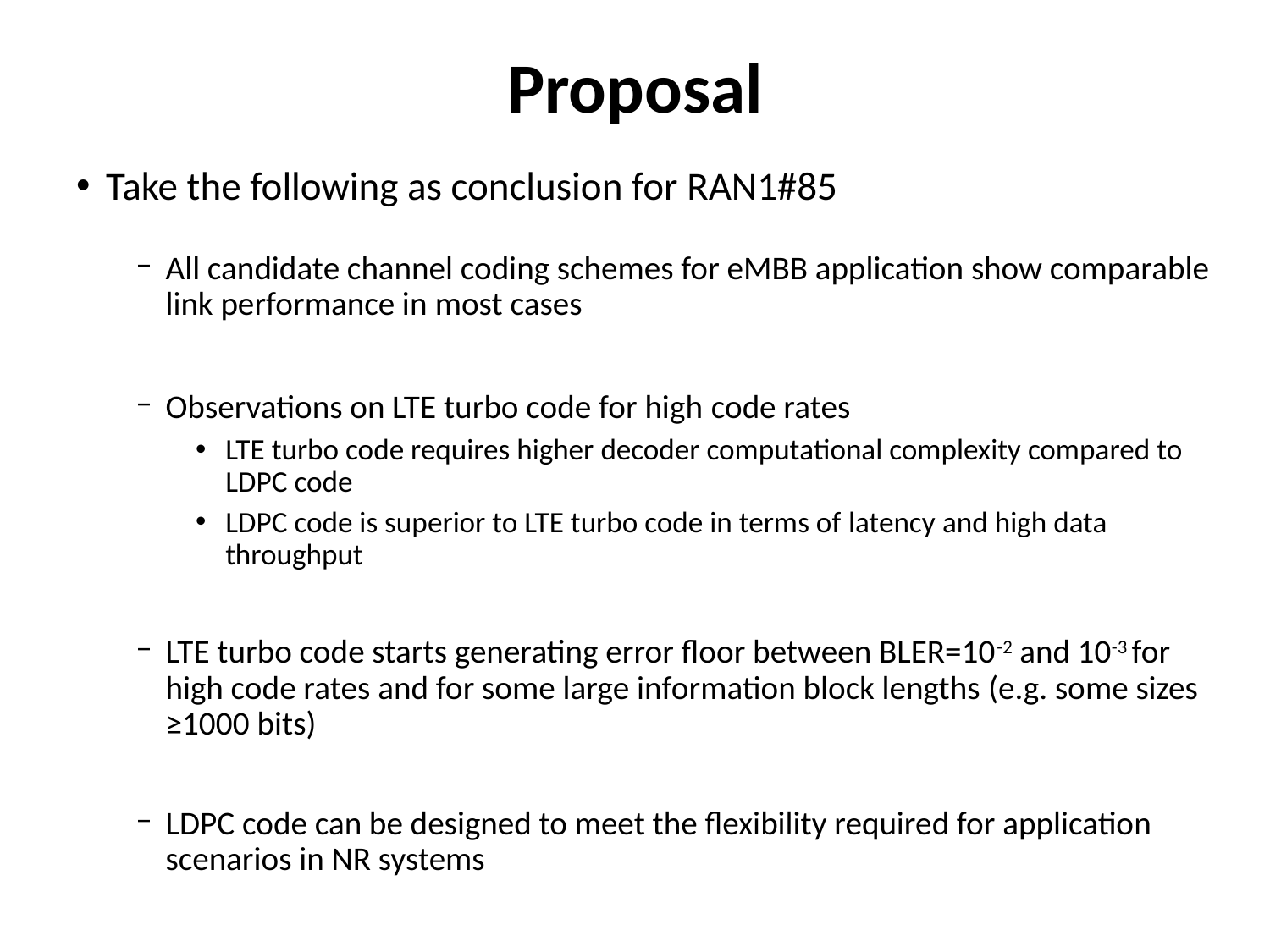

# Proposal
Take the following as conclusion for RAN1#85

All candidate channel coding schemes for eMBB application show comparable link performance in most cases

Observations on LTE turbo code for high code rates
LTE turbo code requires higher decoder computational complexity compared to LDPC code
LDPC code is superior to LTE turbo code in terms of latency and high data throughput

LTE turbo code starts generating error floor between BLER=10-2 and 10-3 for high code rates and for some large information block lengths (e.g. some sizes ≥1000 bits)

LDPC code can be designed to meet the flexibility required for application scenarios in NR systems